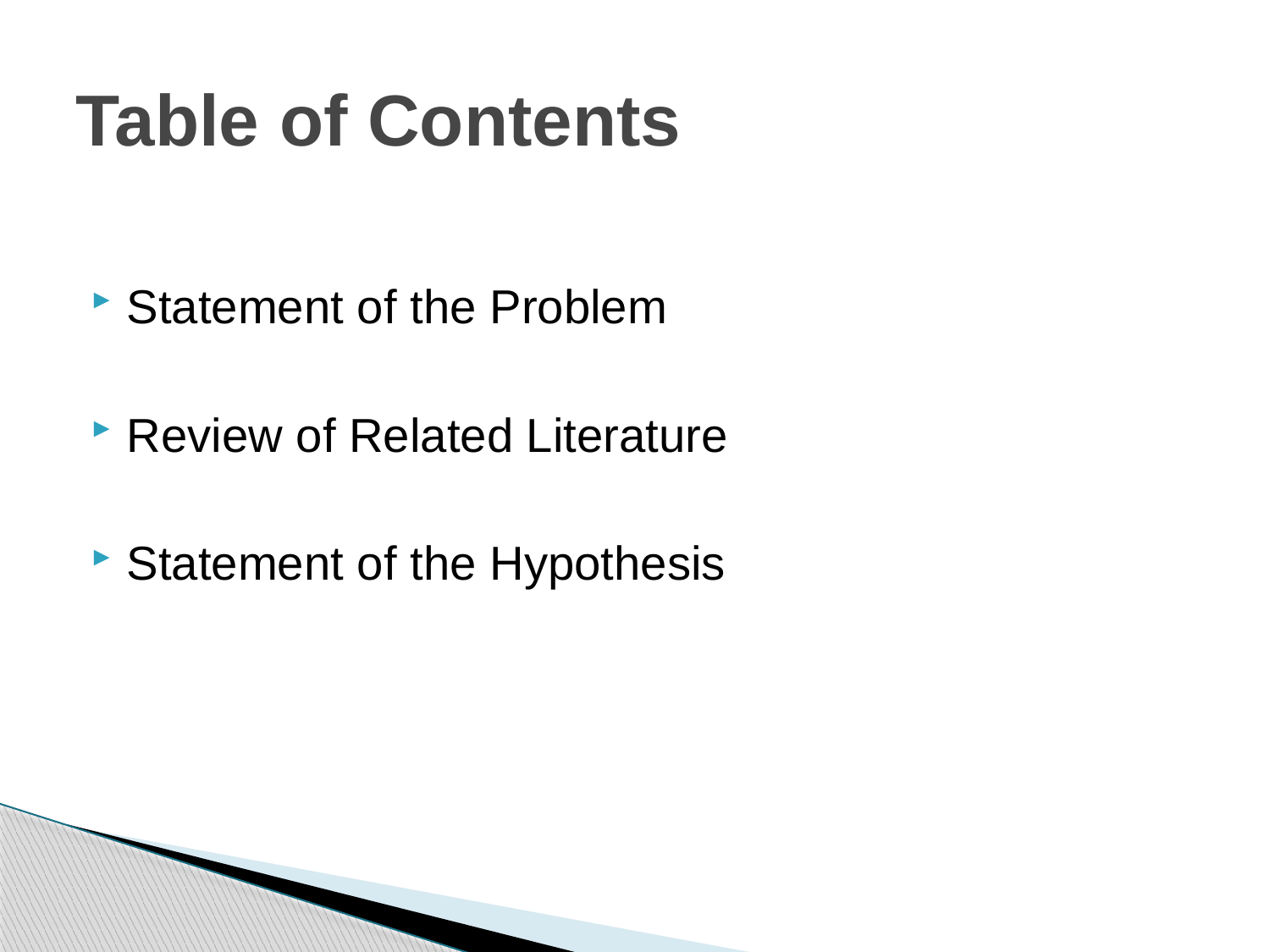

# Table of Contents

Statement of the Problem

Review of Related Literature

Statement of the Hypothesis